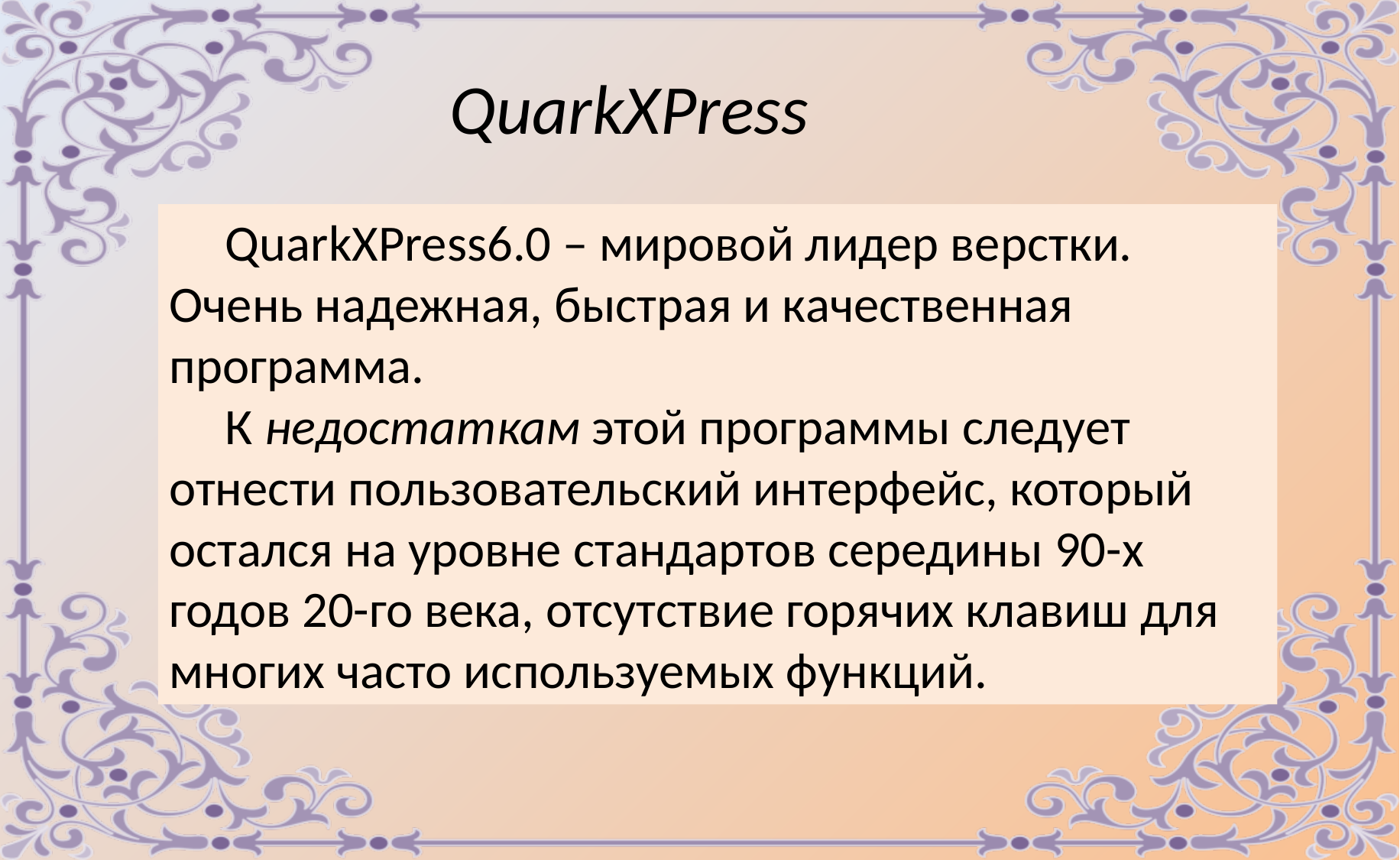

QuarkXPress
QuarkXPress6.0 – мировой лидер верстки. Очень надежная, быстрая и качественная программа.
К недостаткам этой программы следует отнести пользовательский интерфейс, который остался на уровне стандартов середины 90-х годов 20-го века, отсутствие горячих клавиш для многих часто используемых функций.